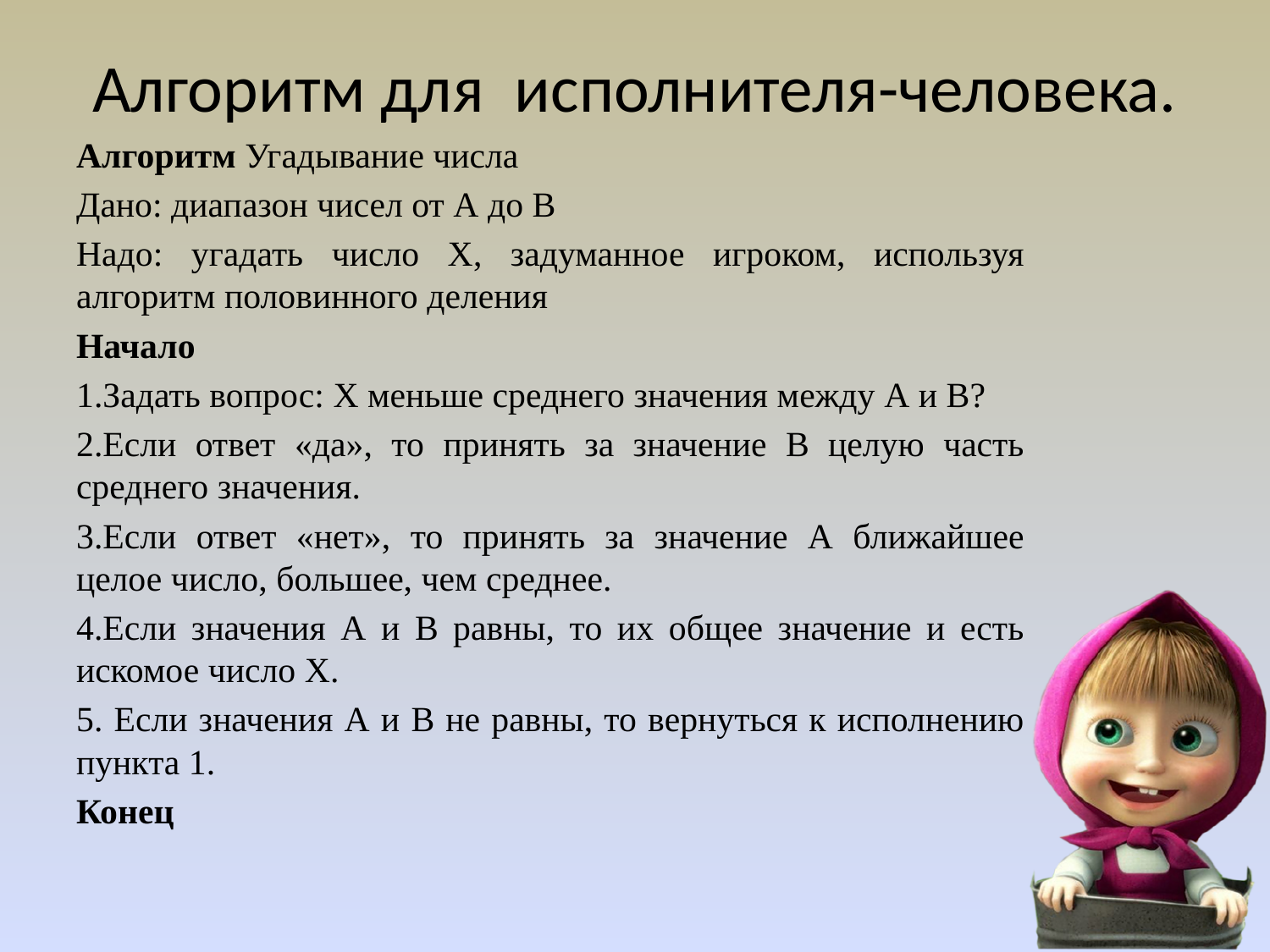

Алгоритм для  исполнителя-человека.
Алгоритм Угадывание числа
Дано: диапазон чисел от А до В
Надо: угадать число Х, задуманное игроком, используя алгоритм половинного деления
Начало
1.Задать вопрос: Х меньше среднего значения между А и В?
2.Если ответ «да», то принять за значение В целую часть среднего значения.
3.Если ответ «нет», то принять за значение А ближайшее целое число, большее, чем среднее.
4.Если значения А и В равны, то их общее значение и есть искомое число Х.
5. Если значения А и В не равны, то вернуться к исполнению пункта 1.
Конец